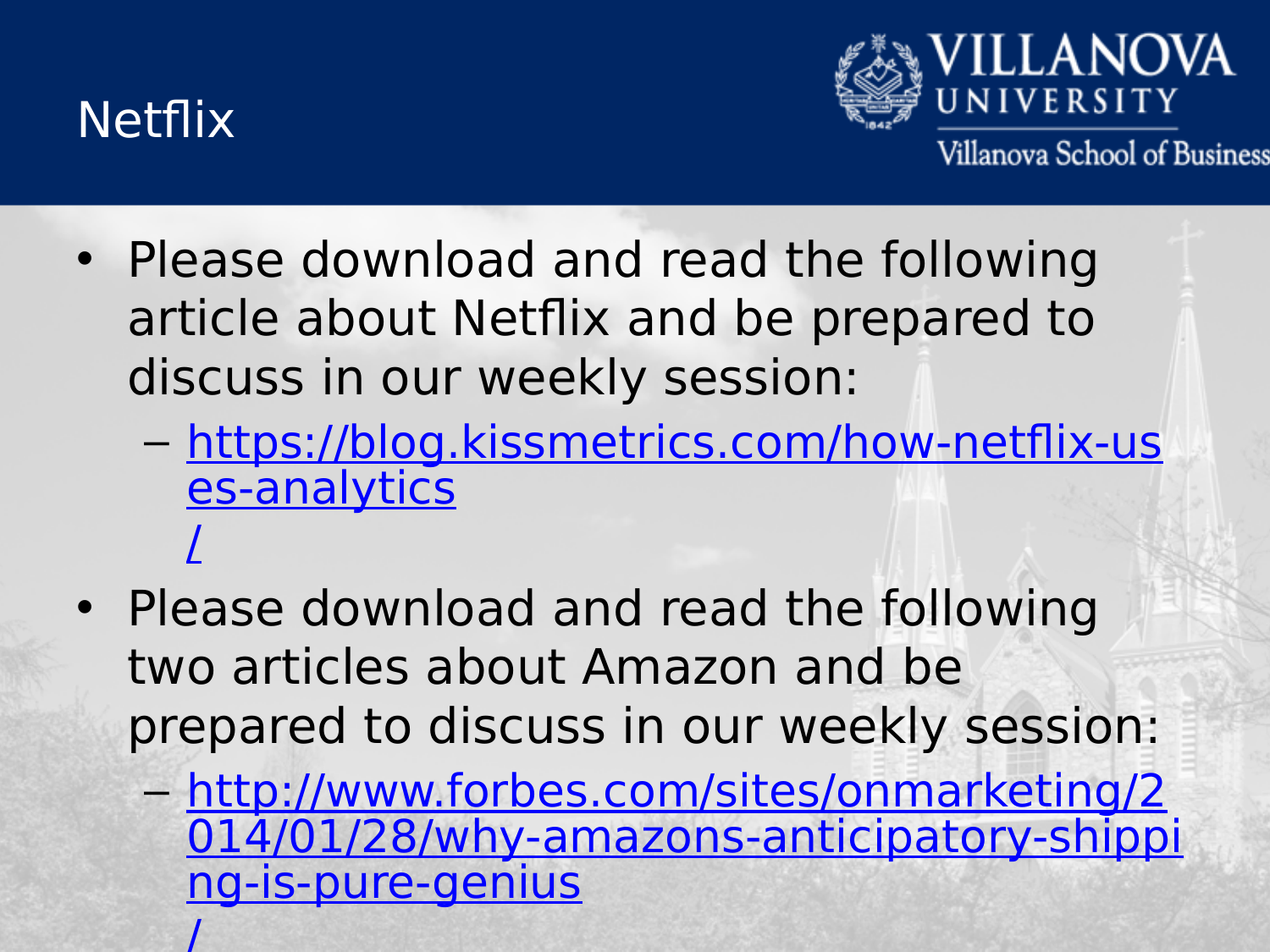

# Netflix
Please download and read the following article about Netflix and be prepared to discuss in our weekly session:
https://blog.kissmetrics.com/how-netflix-uses-analytics/
Please download and read the following two articles about Amazon and be prepared to discuss in our weekly session:
http://www.forbes.com/sites/onmarketing/2014/01/28/why-amazons-anticipatory-shipping-is-pure-genius/
http://blogs.wsj.com/digits/2014/01/17/amazon-wants-to-ship-your-package-before-you-buy-it/